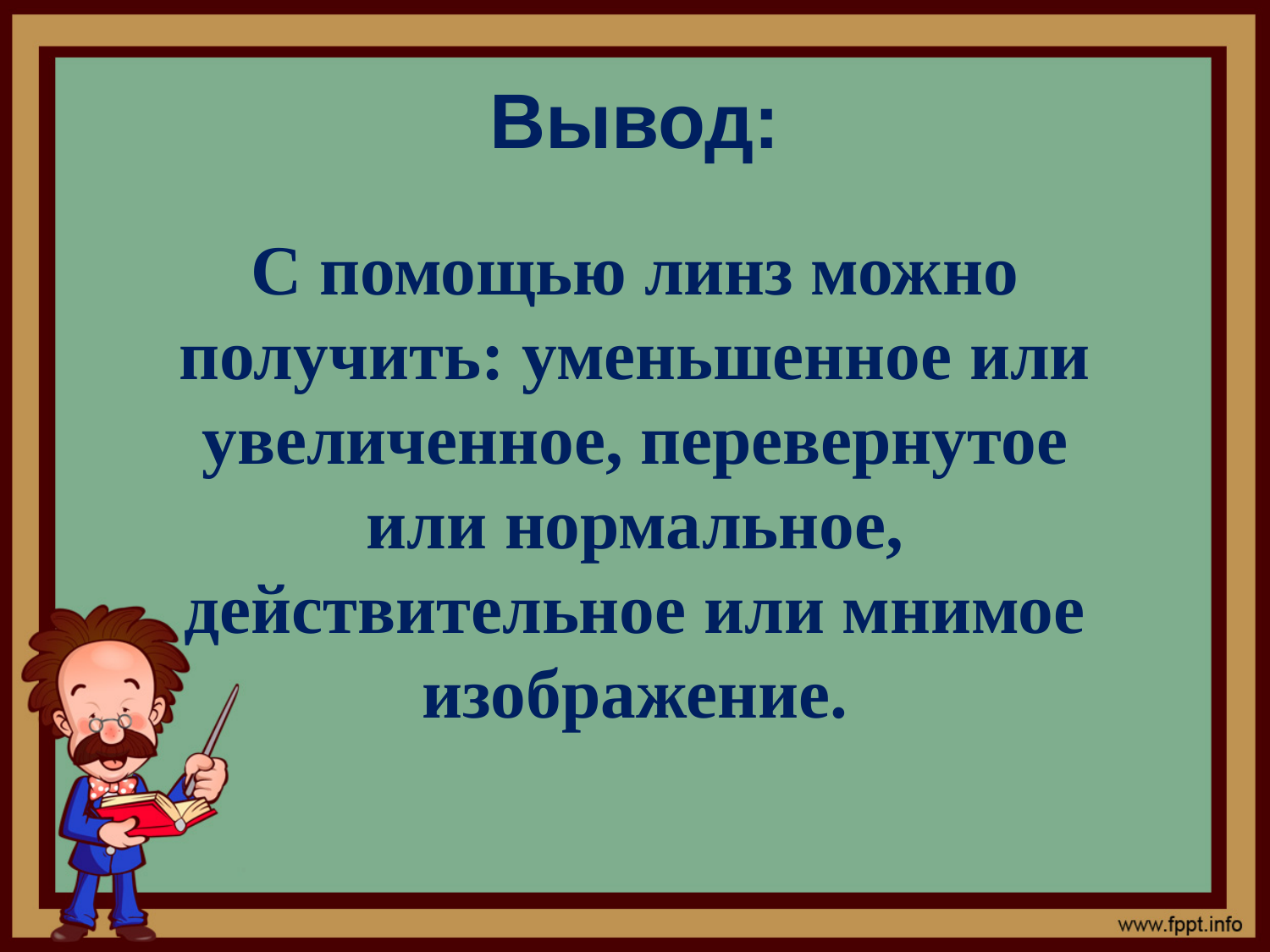

# Вывод:
С помощью линз можно получить: уменьшенное или увеличенное, перевернутое или нормальное, действительное или мнимое изображение.